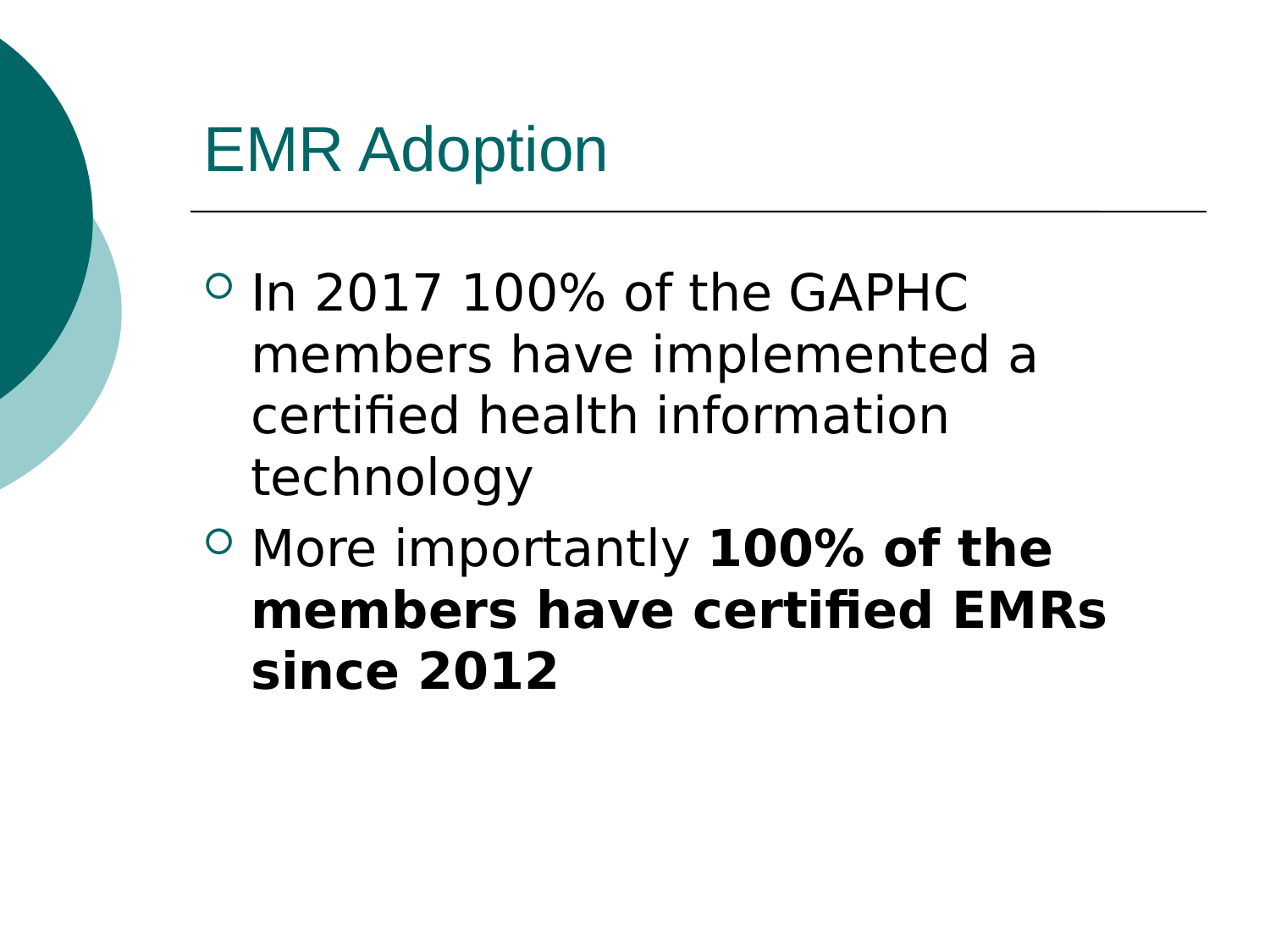

# EMR Adoption
In 2017 100% of the GAPHC members have implemented a certified health information technology
More importantly 100% of the members have certified EMRs since 2012